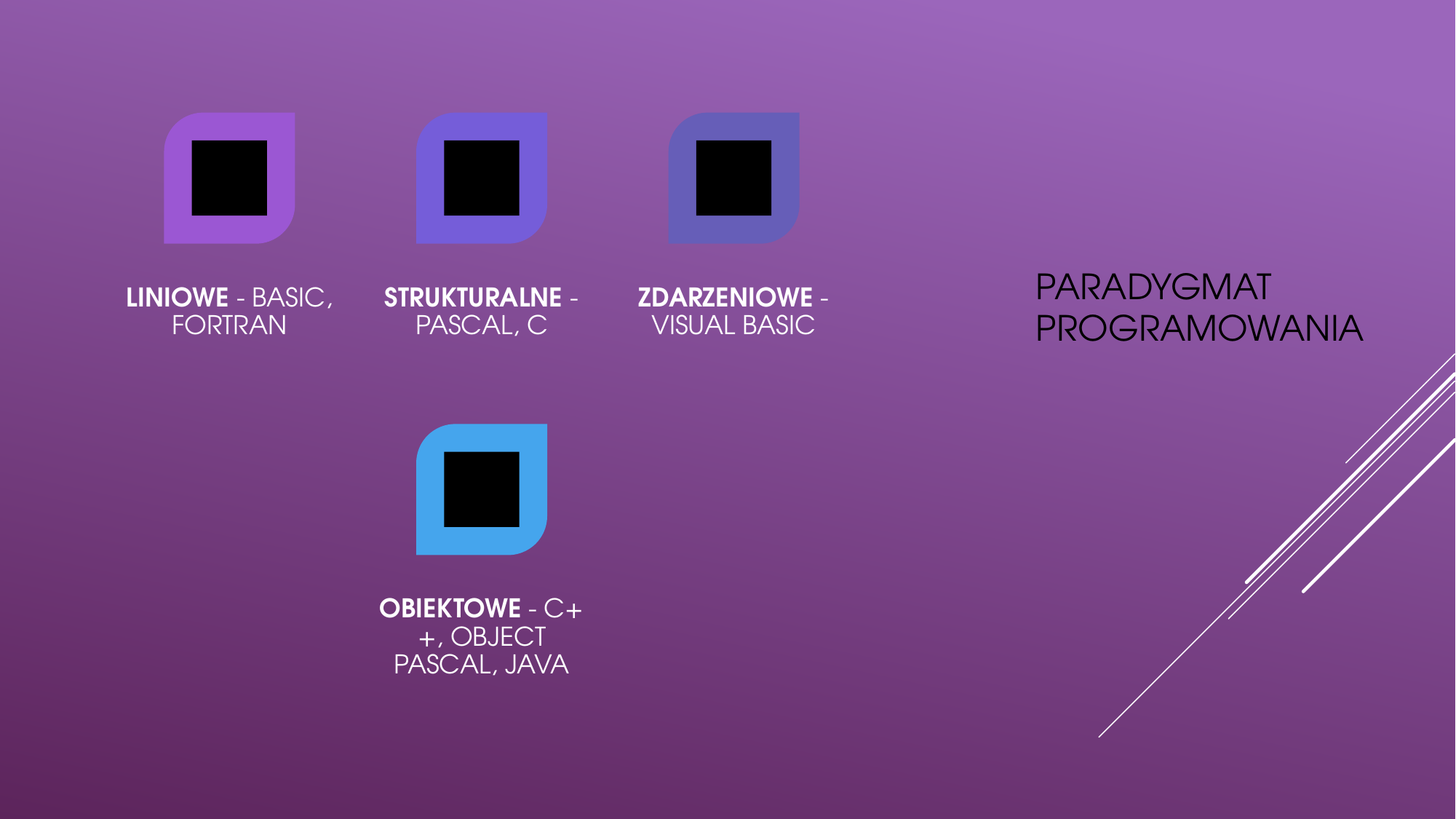

liniowe - BASIC, Fortran
strukturalne - Pascal, C
zdarzeniowe - Visual Basic
obiektowe - C++, Object Pascal, Java
# paradygmat programowania